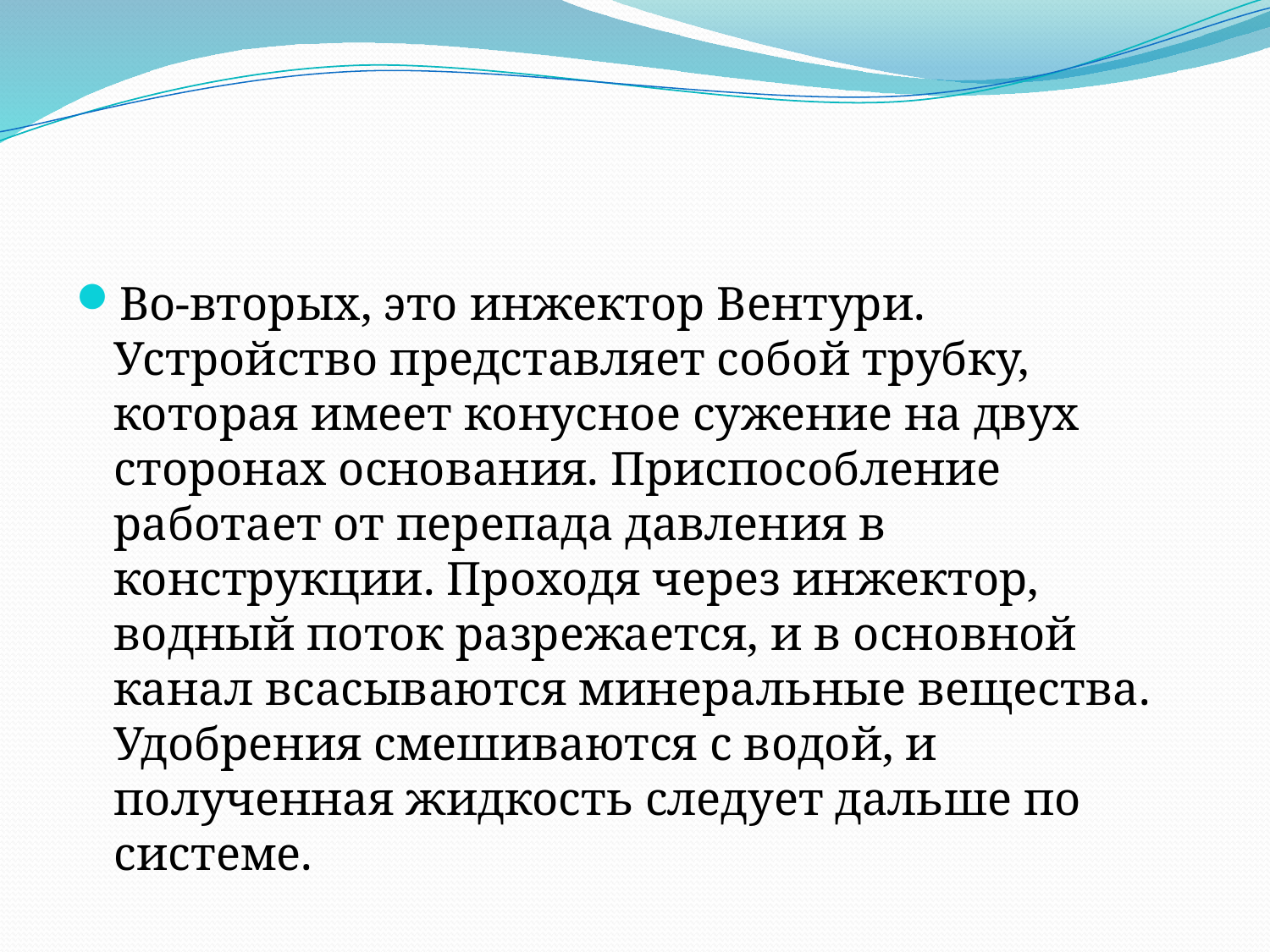

#
Во-вторых, это инжектор Вентури. Устройство представляет собой трубку, которая имеет конусное сужение на двух сторонах основания. Приспособление работает от перепада давления в конструкции. Проходя через инжектор, водный поток разрежается, и в основной канал всасываются минеральные вещества. Удобрения смешиваются с водой, и полученная жидкость следует дальше по системе.